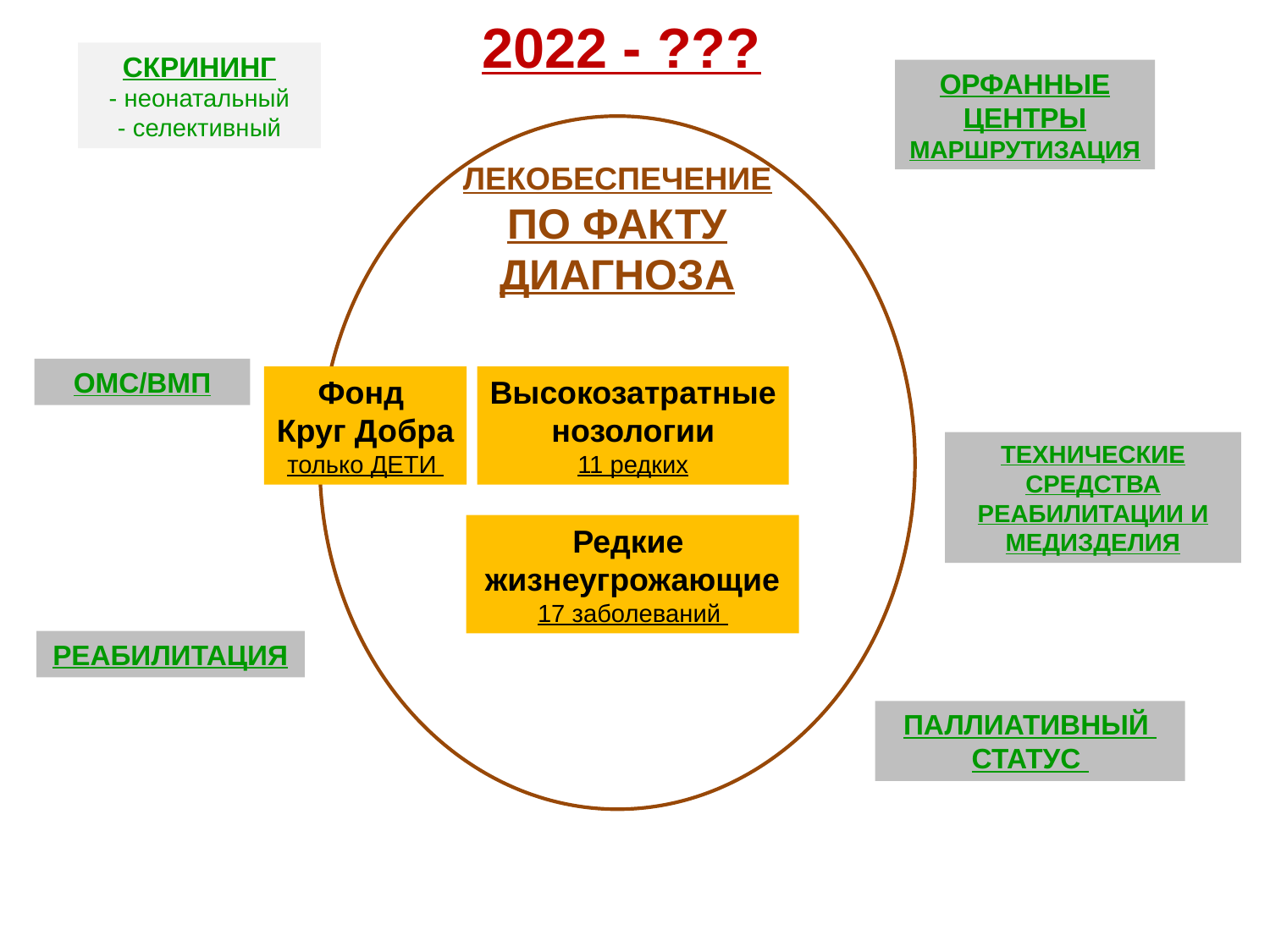

2022 - ???
СКРИНИНГ
- неонатальный
- селективный
ОРФАННЫЕ ЦЕНТРЫ
МАРШРУТИЗАЦИЯ

ЛЕКОБЕСПЕЧЕНИЕ
ПО ФАКТУ
ДИАГНОЗА

ОМС/ВМП
Фонд
Круг Добра
только ДЕТИ
Высокозатратные
нозологии
11 редких
ТЕХНИЧЕСКИЕ СРЕДСТВА РЕАБИЛИТАЦИИ И МЕДИЗДЕЛИЯ
Редкие
жизнеугрожающие
17 заболеваний
РЕАБИЛИТАЦИЯ
ПАЛЛИАТИВНЫЙ
СТАТУС